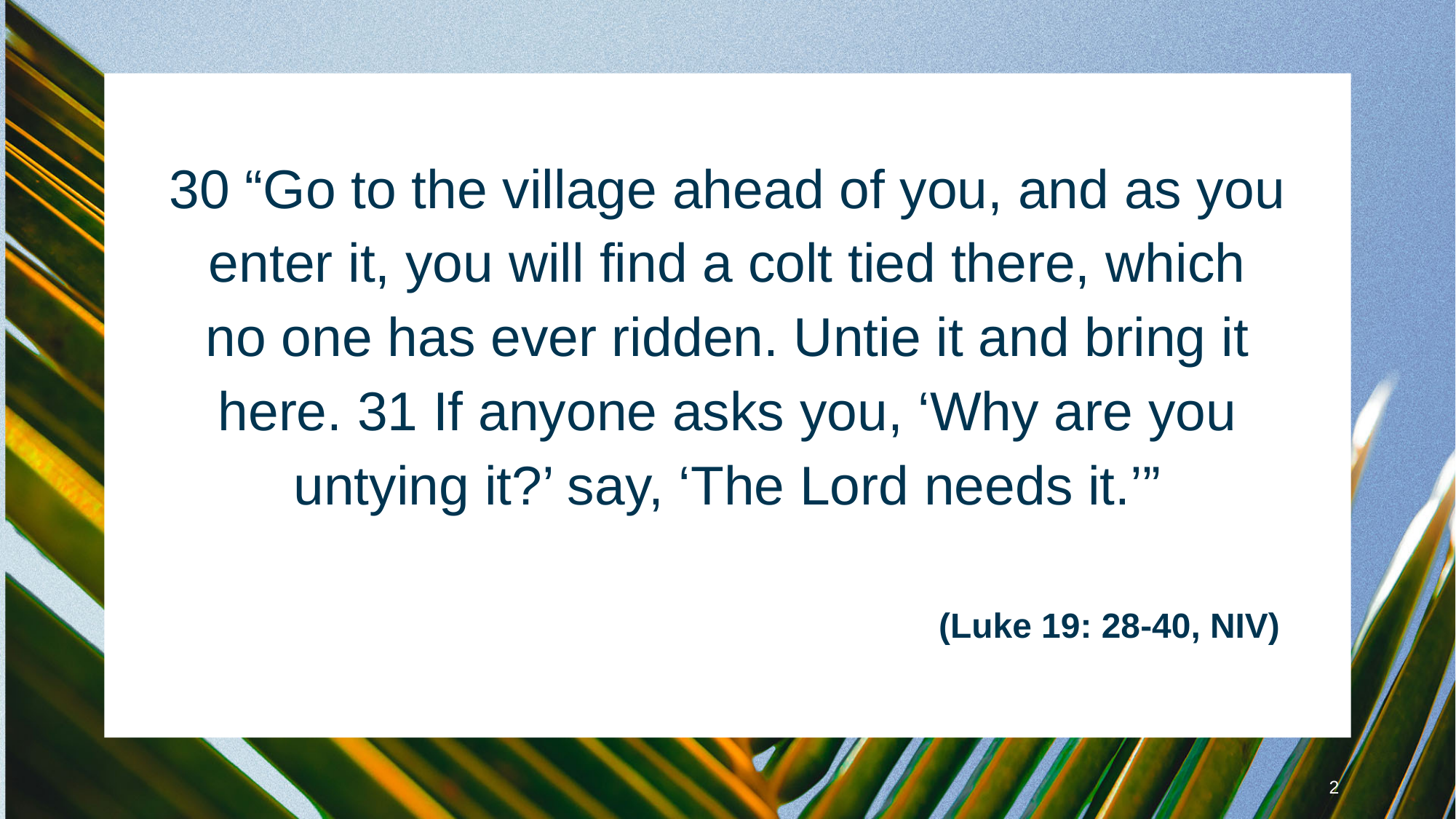

30 “Go to the village ahead of you, and as you
enter it, you will find a colt tied there, which
no one has ever ridden. Untie it and bring it
here. 31 If anyone asks you, ‘Why are you
untying it?’ say, ‘The Lord needs it.’”​
							(Luke 19: 28-40, NIV)
2